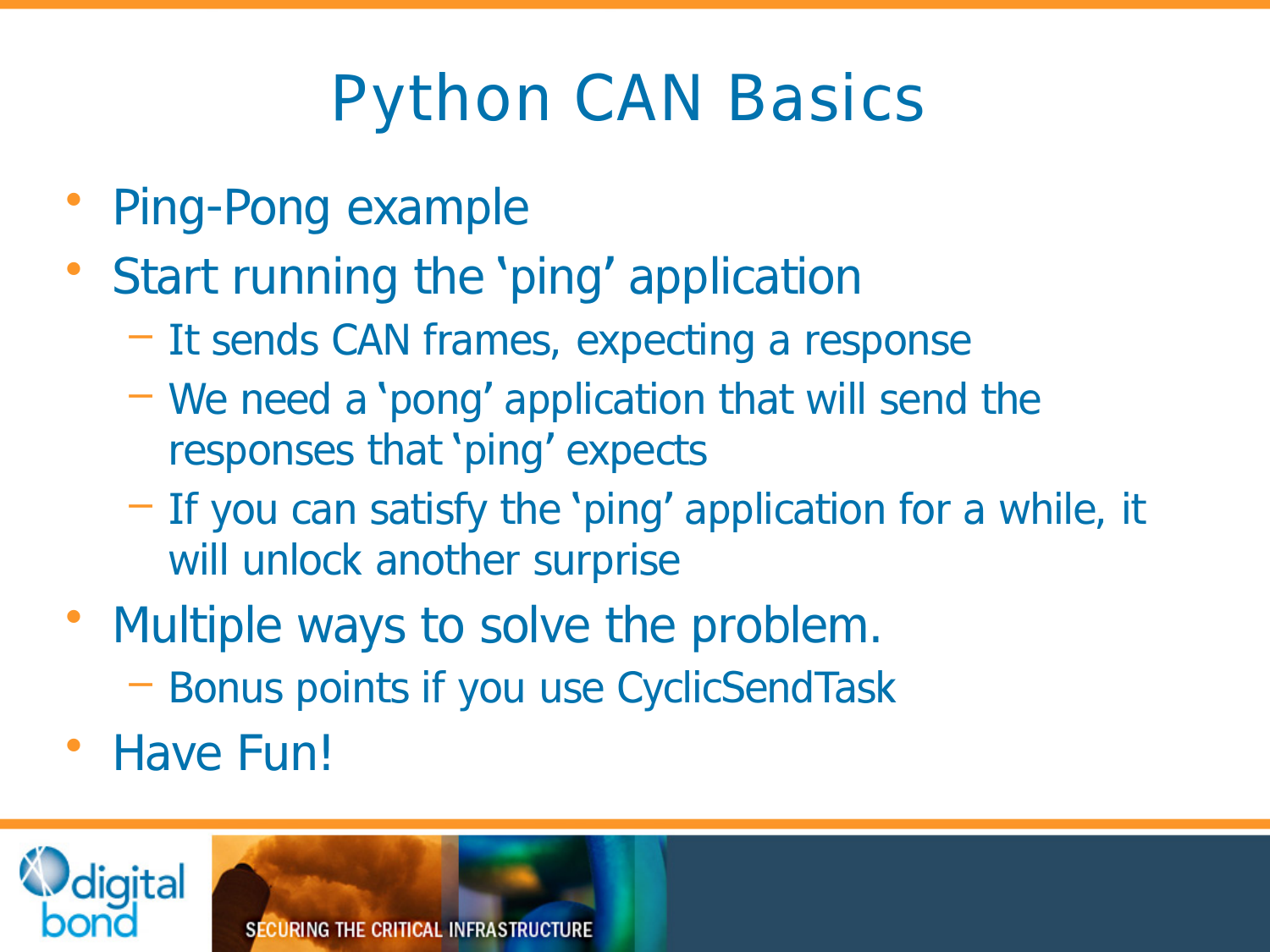

# Python CAN Basics
Ping-Pong example
Start running the ‘ping’ application
It sends CAN frames, expecting a response
We need a ‘pong’ application that will send the responses that ‘ping’ expects
If you can satisfy the ‘ping’ application for a while, it will unlock another surprise
Multiple ways to solve the problem.
Bonus points if you use CyclicSendTask
Have Fun!